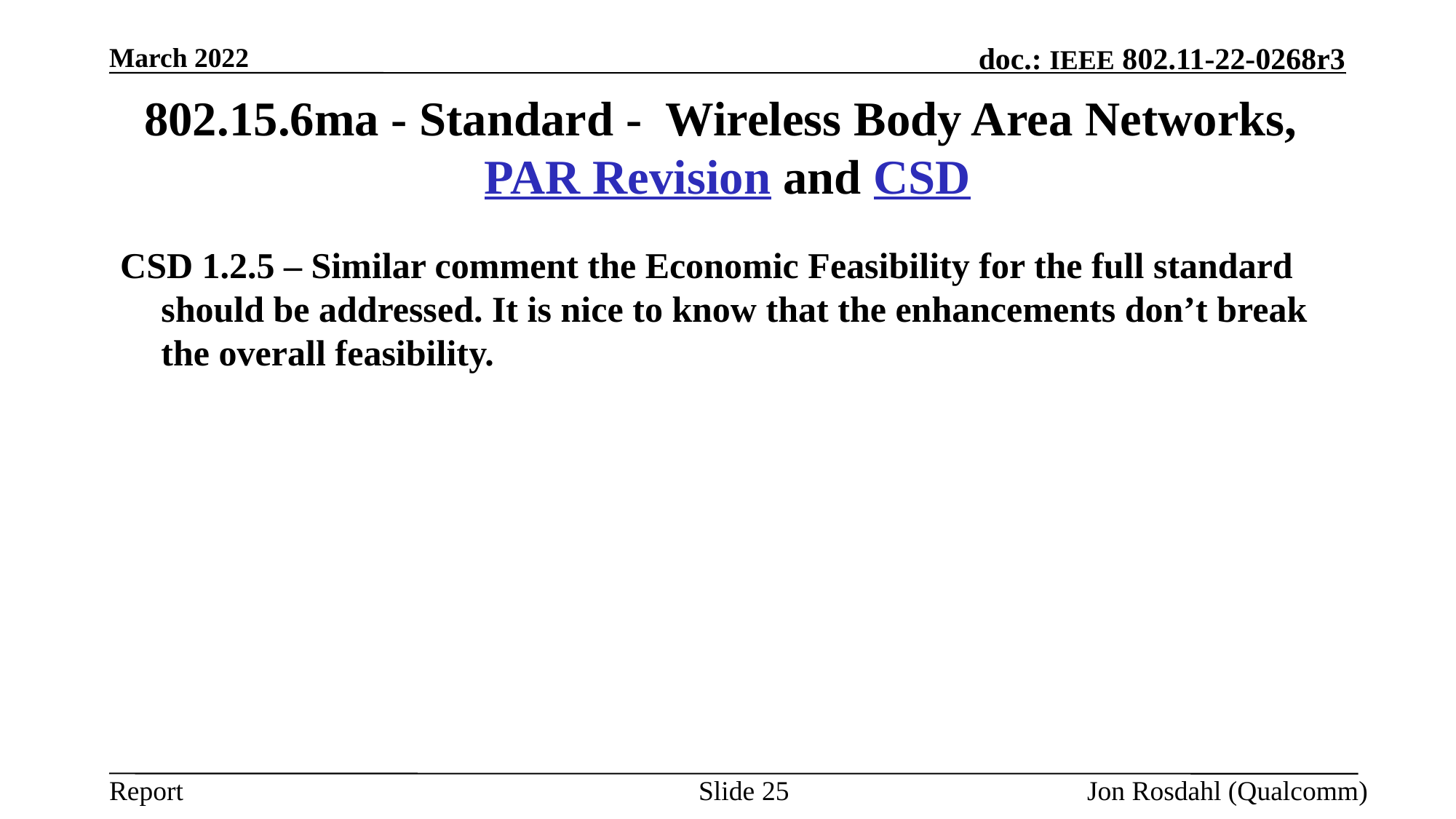

March 2022
# 802.15.6ma - Standard -  Wireless Body Area Networks, PAR Revision and CSD
CSD 1.2.5 – Similar comment the Economic Feasibility for the full standard should be addressed. It is nice to know that the enhancements don’t break the overall feasibility.
Slide 25
Jon Rosdahl (Qualcomm)